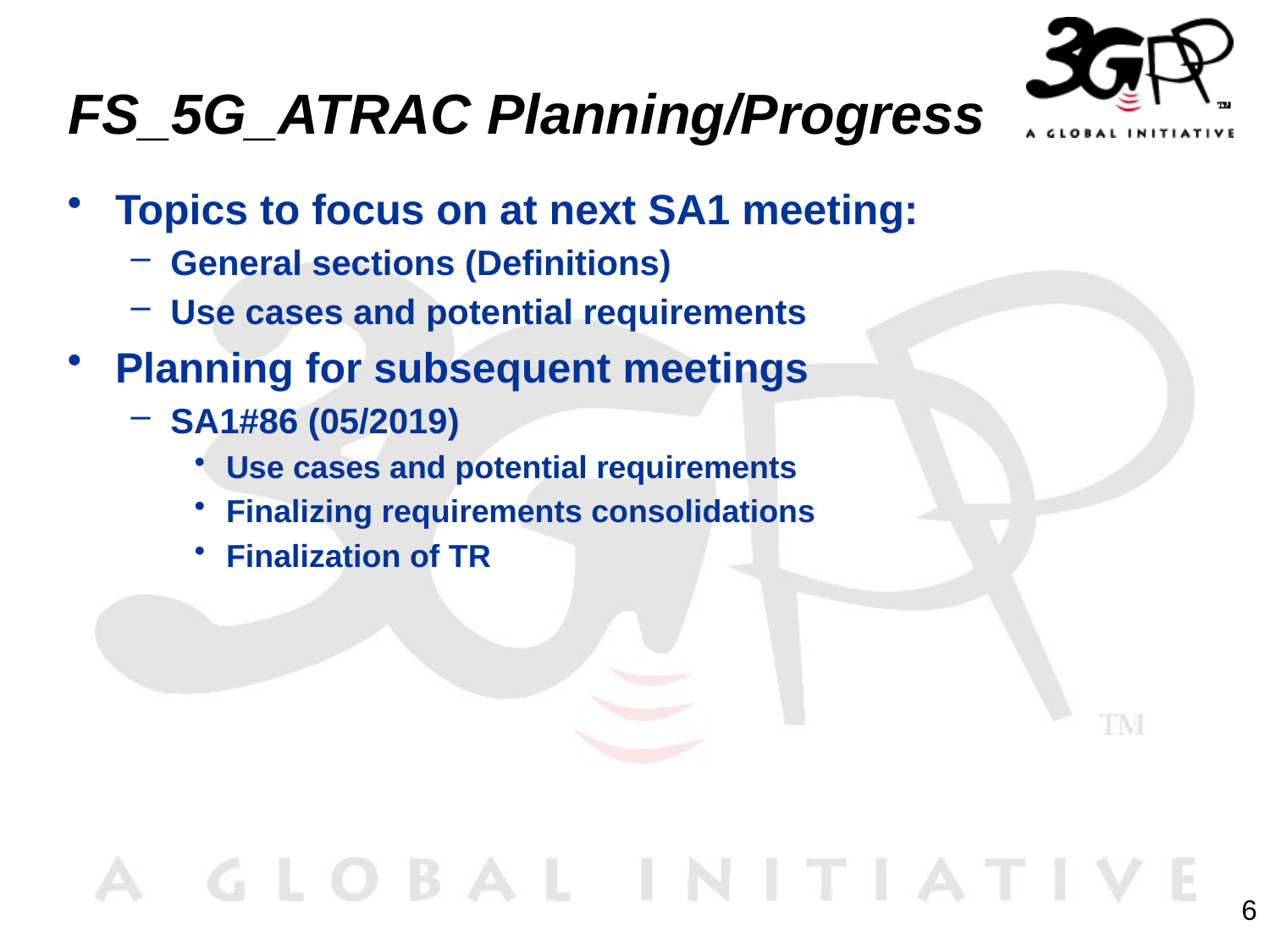

# FS_5G_ATRAC Planning/Progress
Topics to focus on at next SA1 meeting:
General sections (Definitions)
Use cases and potential requirements
Planning for subsequent meetings
SA1#86 (05/2019)
Use cases and potential requirements
Finalizing requirements consolidations
Finalization of TR
6